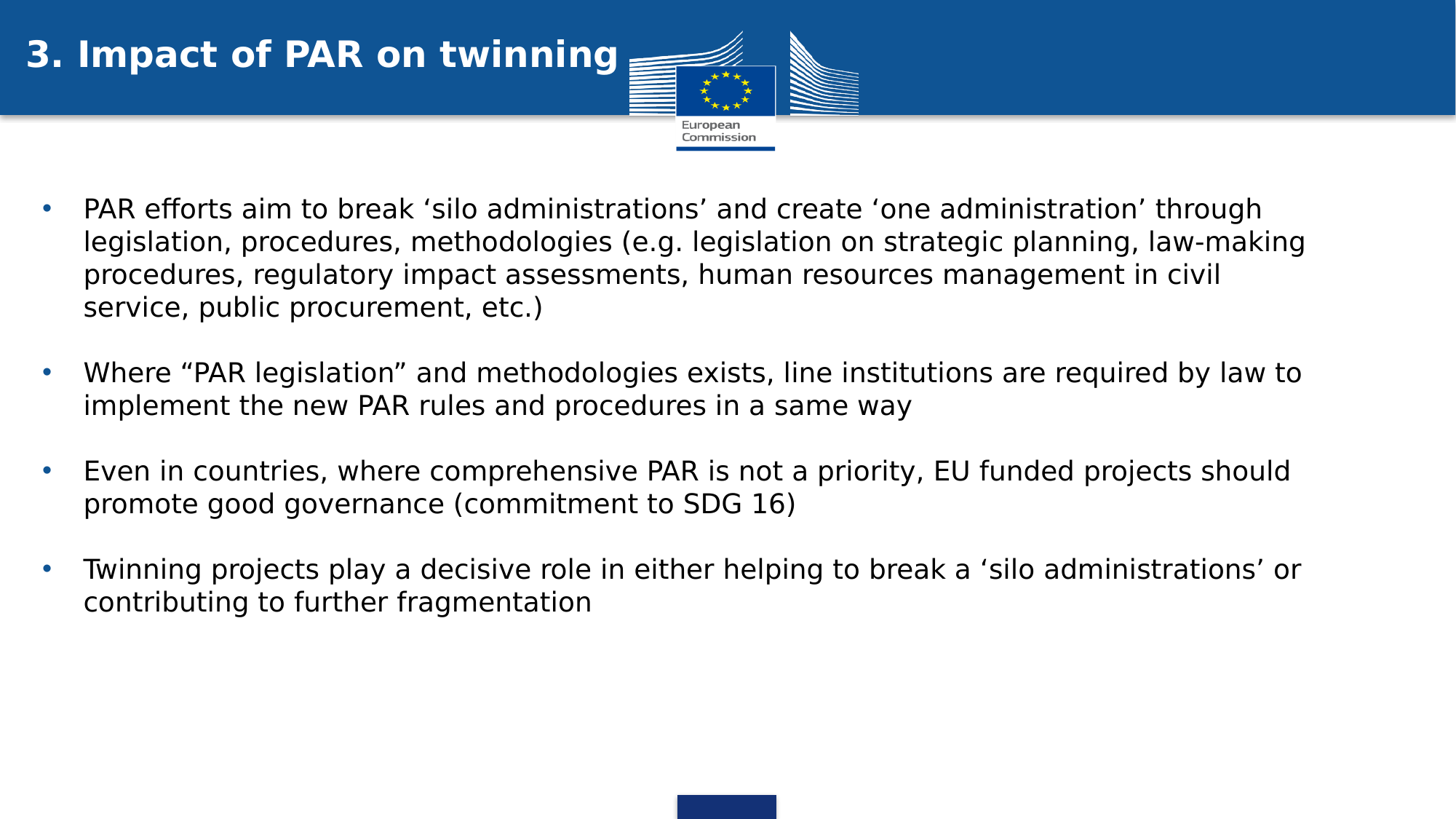

3. Impact of PAR on twinning
PAR efforts aim to break ‘silo administrations’ and create ‘one administration’ through legislation, procedures, methodologies (e.g. legislation on strategic planning, law-making procedures, regulatory impact assessments, human resources management in civil service, public procurement, etc.)
Where “PAR legislation” and methodologies exists, line institutions are required by law to implement the new PAR rules and procedures in a same way
Even in countries, where comprehensive PAR is not a priority, EU funded projects should promote good governance (commitment to SDG 16)
Twinning projects play a decisive role in either helping to break a ‘silo administrations’ or contributing to further fragmentation